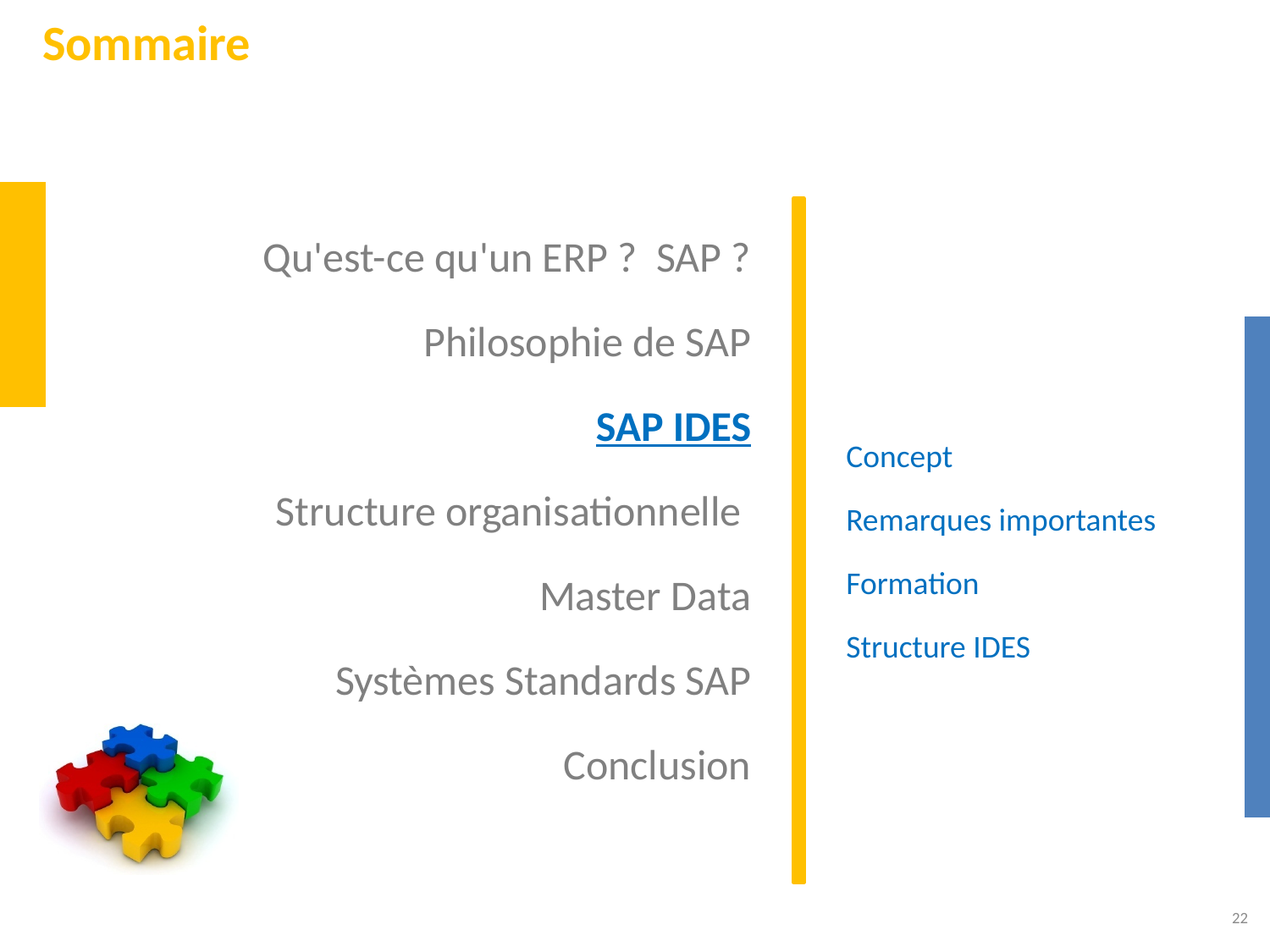

# Sommaire
Qu'est-ce qu'un ERP ?  SAP ?
Philosophie de SAP
SAP IDES
Structure organisationnelle
Master Data
Systèmes Standards SAP
Conclusion
Concept
Remarques importantes
Formation
Structure IDES
22